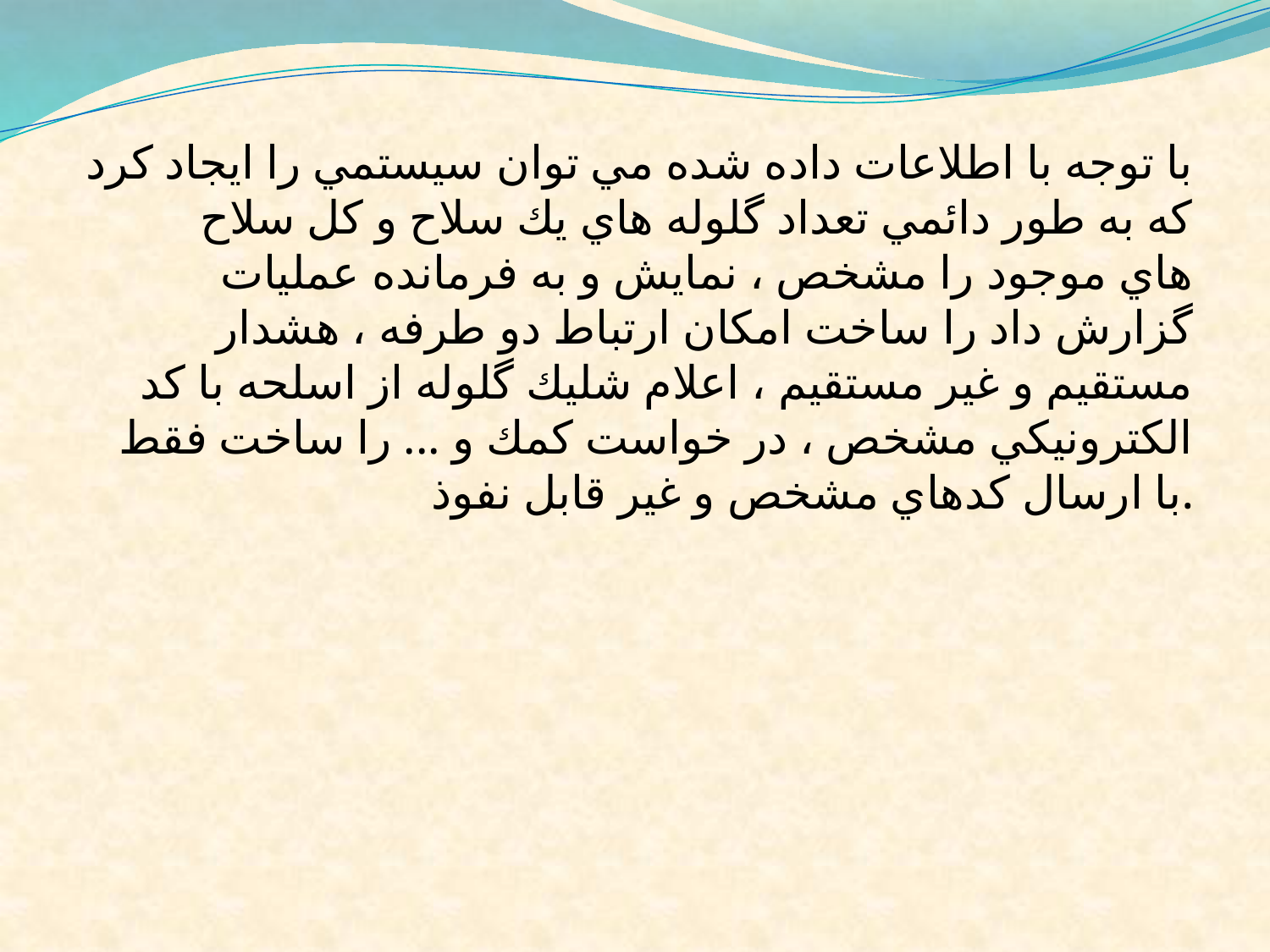

با توجه با اطلاعات داده شده مي توان سيستمي را ايجاد كرد كه به طور دائمي تعداد گلوله هاي يك سلاح و كل سلاح هاي موجود را مشخص ، نمايش و به فرمانده عمليات گزارش داد را ساخت امكان ارتباط دو طرفه ، هشدار مستقيم و غير مستقيم ، اعلام شليك گلوله از اسلحه با كد الكترونيكي مشخص ، در خواست كمك و ... را ساخت فقط با ارسال كدهاي مشخص و غير قابل نفوذ.